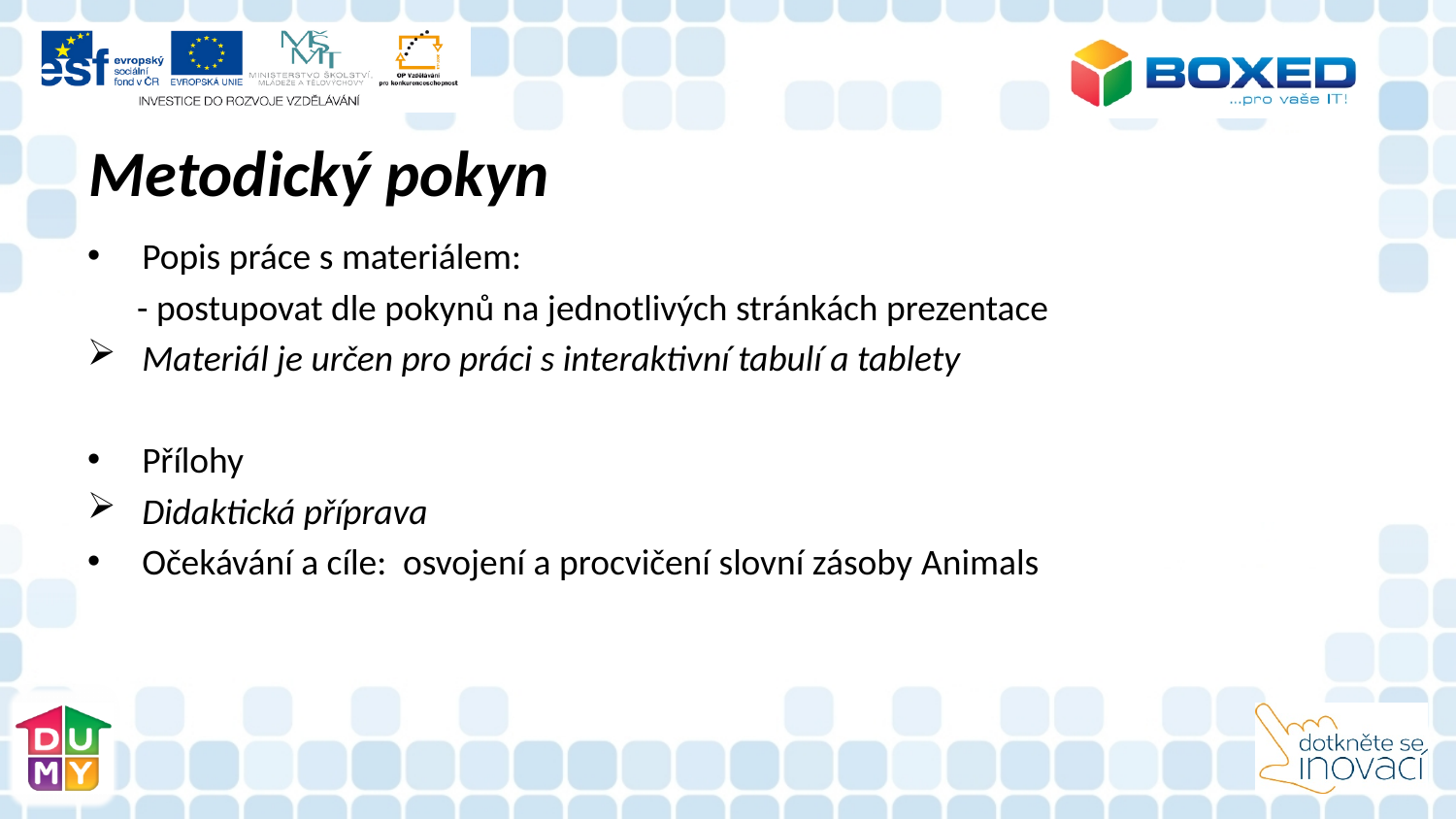

# Metodický pokyn
Popis práce s materiálem:
      - postupovat dle pokynů na jednotlivých stránkách prezentace
Materiál je určen pro práci s interaktivní tabulí a tablety

Přílohy
Didaktická příprava
Očekávání a cíle:  osvojení a procvičení slovní zásoby Animals